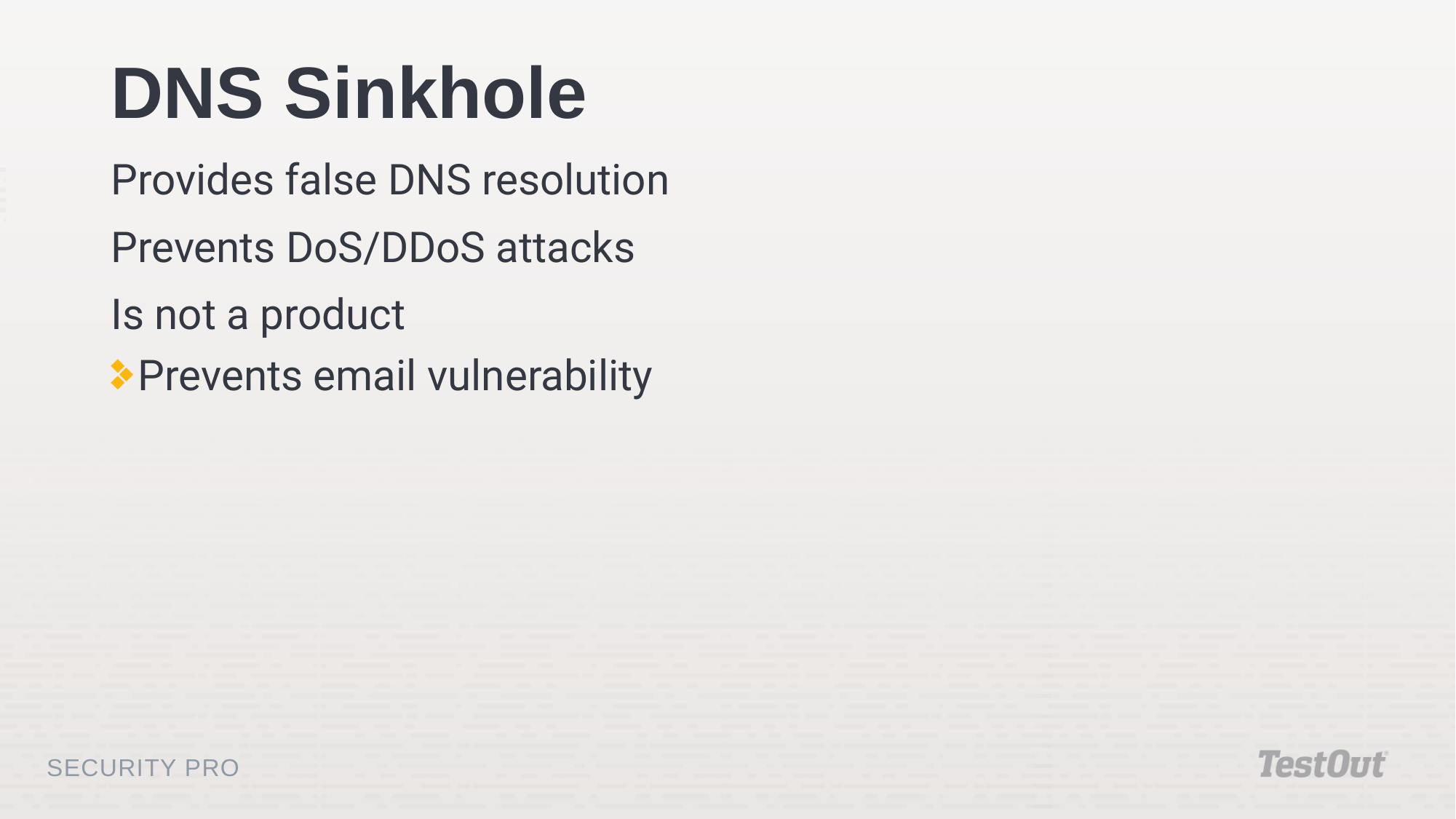

# DNS Sinkhole
Provides false DNS resolution
Prevents DoS/DDoS attacks
Is not a product
Prevents email vulnerability
Security Pro